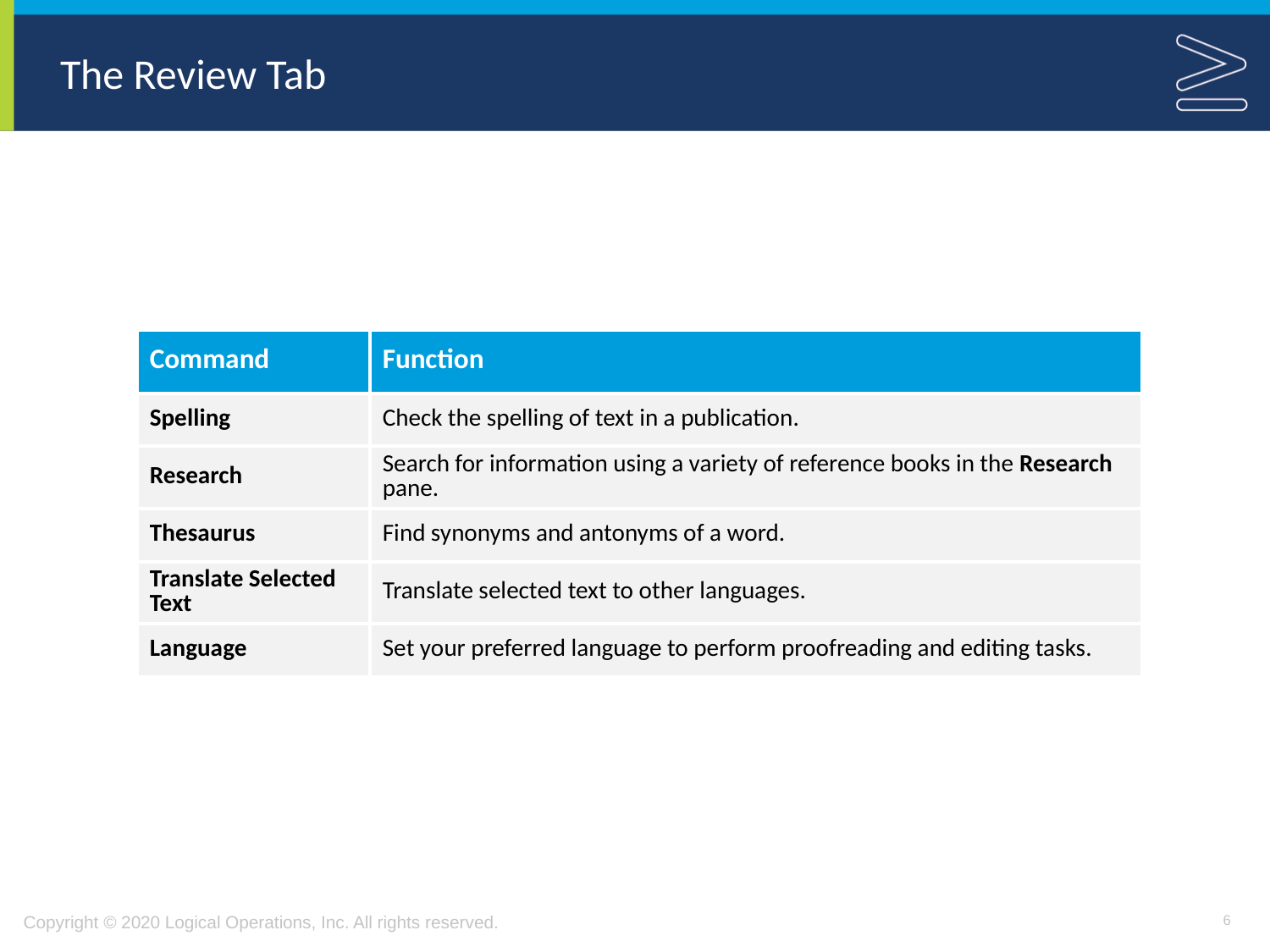

# The Review Tab
| Command | Function |
| --- | --- |
| Spelling | Check the spelling of text in a publication. |
| Research | Search for information using a variety of reference books in the Research pane. |
| Thesaurus | Find synonyms and antonyms of a word. |
| Translate Selected Text | Translate selected text to other languages. |
| Language | Set your preferred language to perform proofreading and editing tasks. |
6